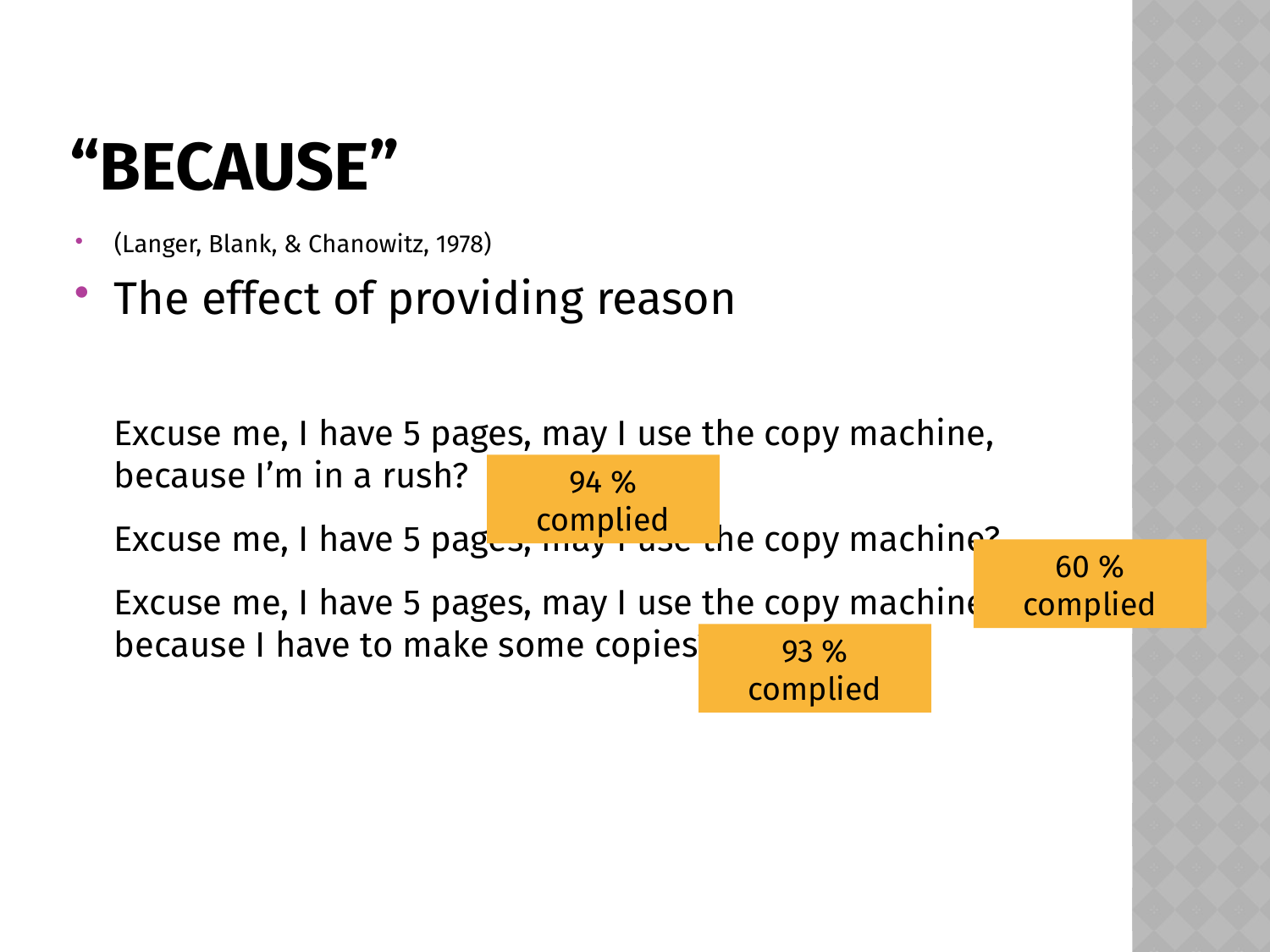

# “BECAUSE”
(Langer, Blank, & Chanowitz, 1978)
The effect of providing reason

	Excuse me, I have 5 pages, may I use the copy machine, because I’m in a rush?
	Excuse me, I have 5 pages, may I use the copy machine?
	Excuse me, I have 5 pages, may I use the copy machine, because I have to make some copies?

94 % complied
60 % complied
93 % complied